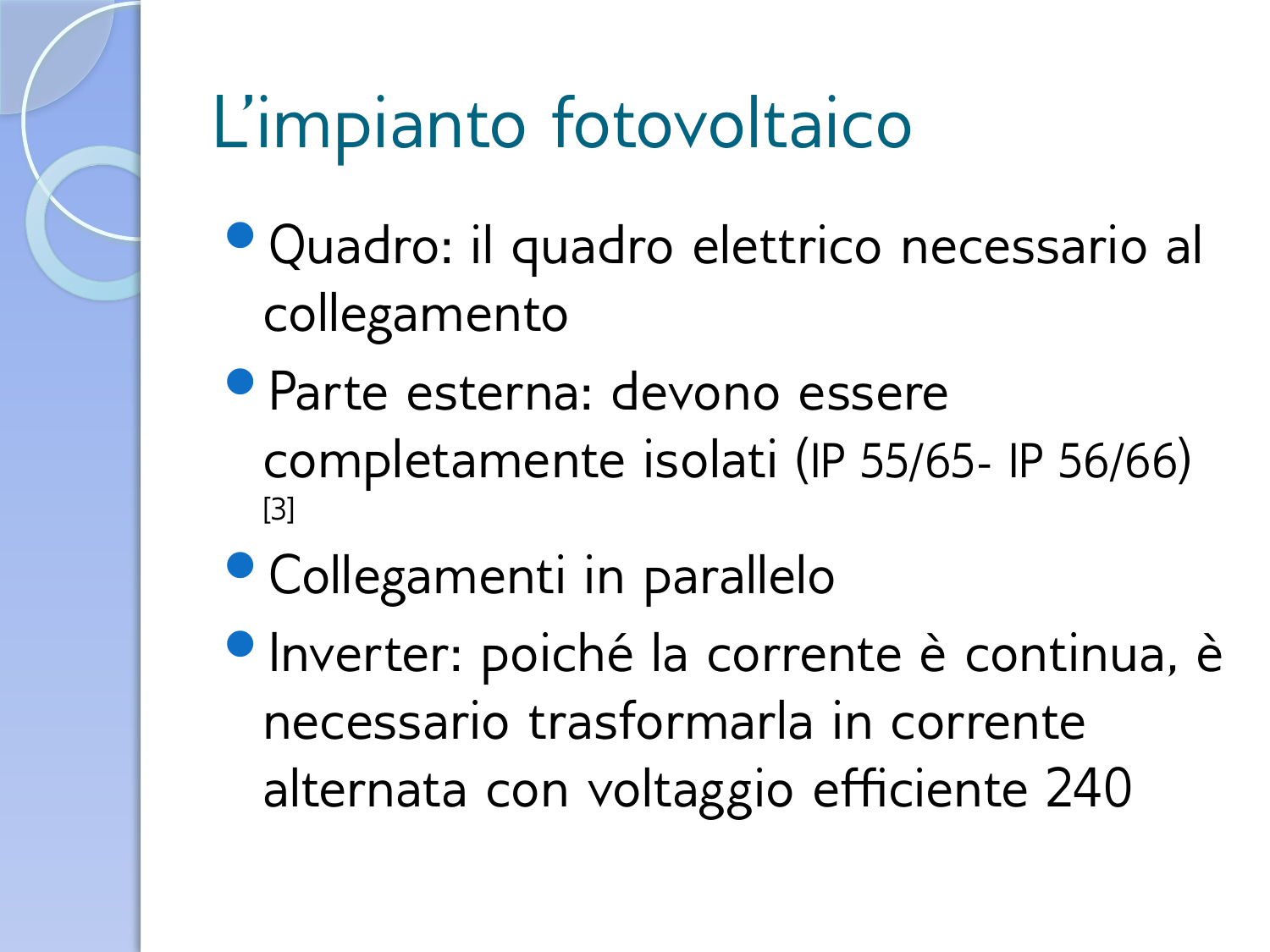

# L’impianto fotovoltaico
Quadro: il quadro elettrico necessario al collegamento
Parte esterna: devono essere completamente isolati (IP 55/65- IP 56/66) [3]
Collegamenti in parallelo
Inverter: poiché la corrente è continua, è necessario trasformarla in corrente alternata con voltaggio efficiente 240